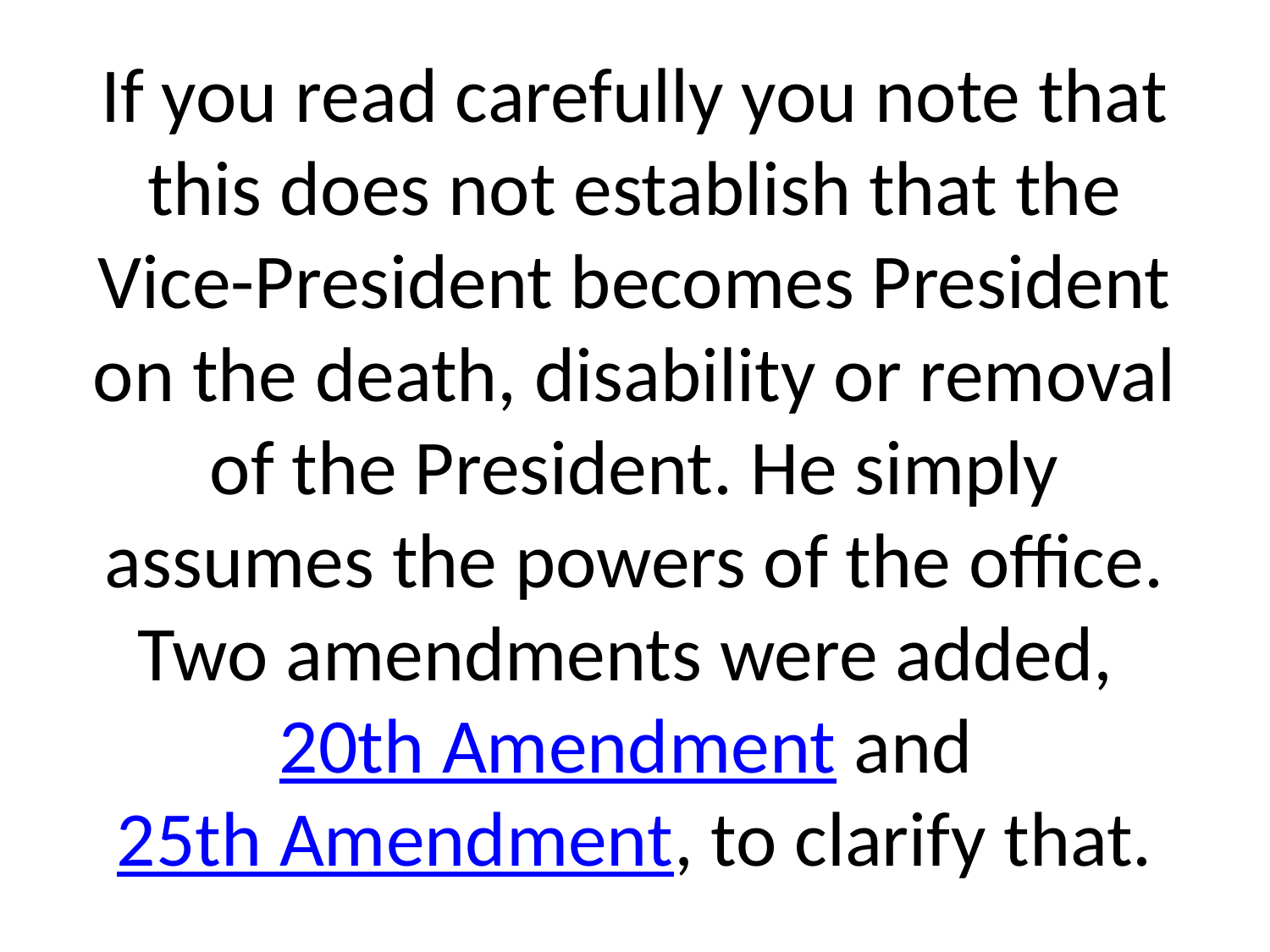

# If you read carefully you note that this does not establish that the Vice-President becomes President on the death, disability or removal of the President. He simply assumes the powers of the office. Two amendments were added, 20th Amendment and 25th Amendment, to clarify that.